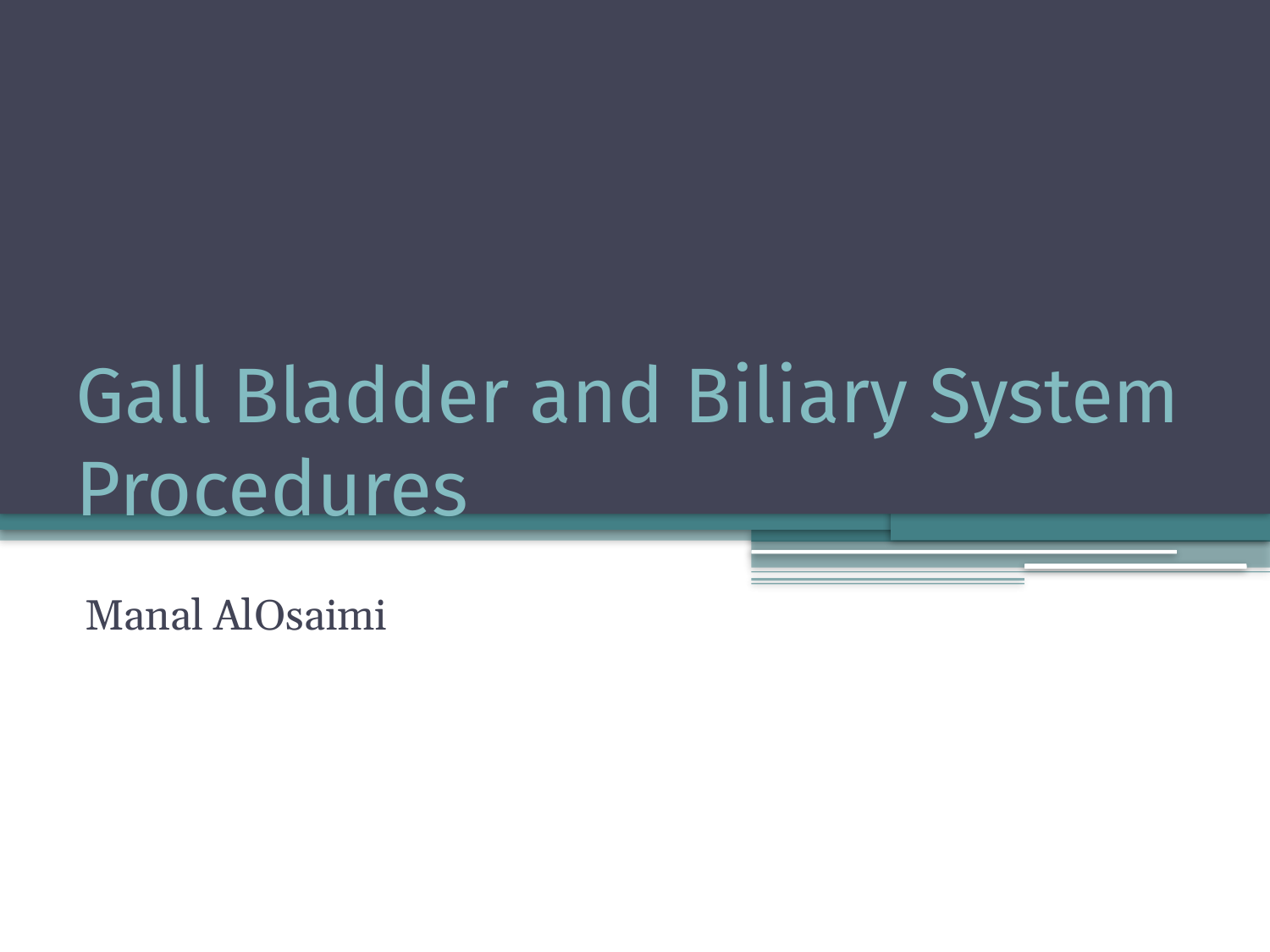

# Gall Bladder and Biliary System Procedures
Manal AlOsaimi